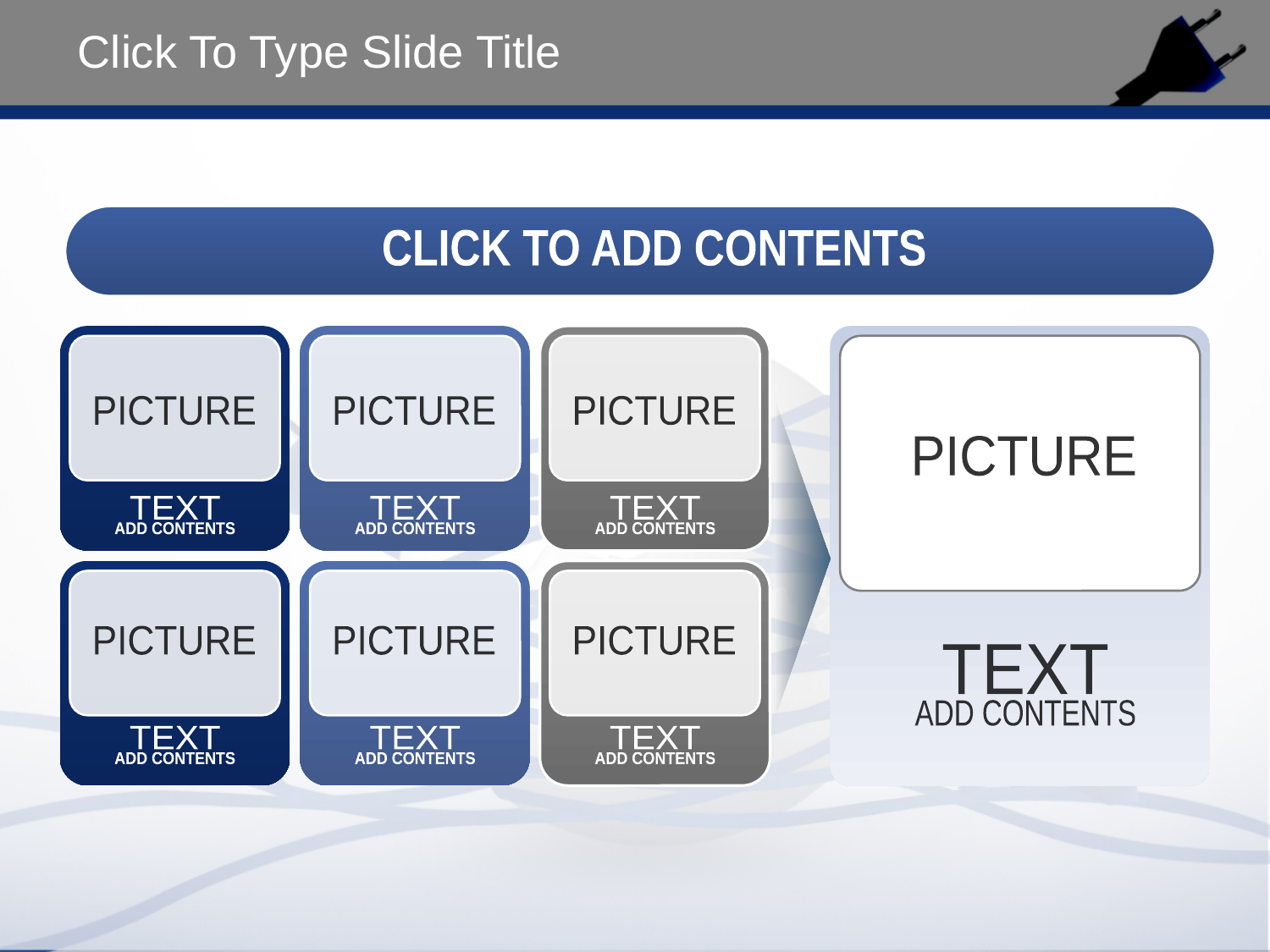

Click To Type Slide Title

CLICK TO ADD CONTENTS

PICTURE
PICTURE
PICTURE
PICTURE
TEXT
ADD CONTENTS
TEXT
ADD CONTENTS
TEXT
ADD CONTENTS

PICTURE
PICTURE
PICTURE
TEXT
ADD CONTENTS
TEXT
ADD CONTENTS
TEXT
ADD CONTENTS
TEXT
ADD CONTENTS